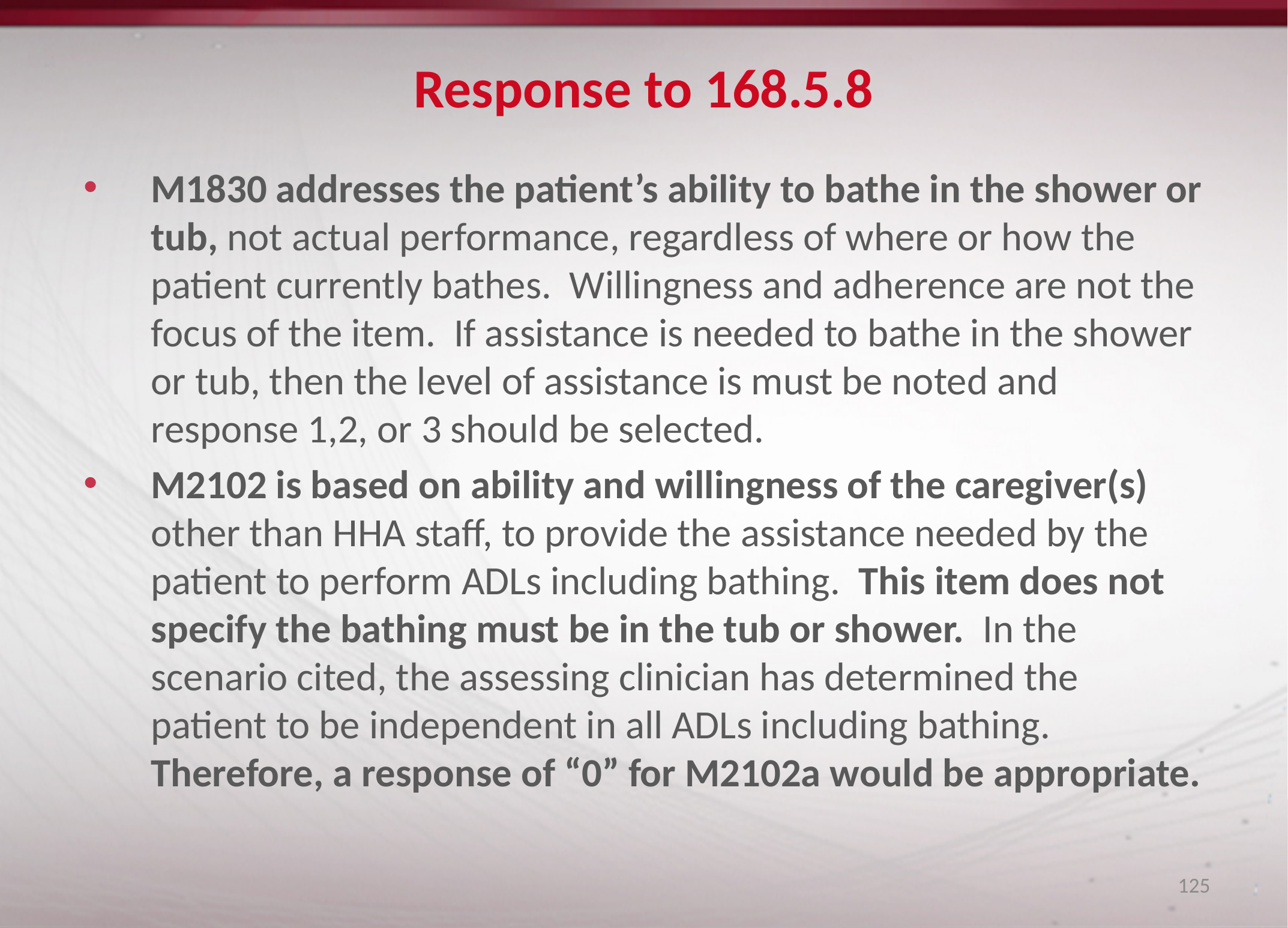

# Response to 168.5.8
M1830 addresses the patient’s ability to bathe in the shower or tub, not actual performance, regardless of where or how the patient currently bathes.  Willingness and adherence are not the focus of the item.  If assistance is needed to bathe in the shower or tub, then the level of assistance is must be noted and response 1,2, or 3 should be selected.
M2102 is based on ability and willingness of the caregiver(s) other than HHA staff, to provide the assistance needed by the patient to perform ADLs including bathing.  This item does not specify the bathing must be in the tub or shower.  In the scenario cited, the assessing clinician has determined the patient to be independent in all ADLs including bathing.  Therefore, a response of “0” for M2102a would be appropriate.

125